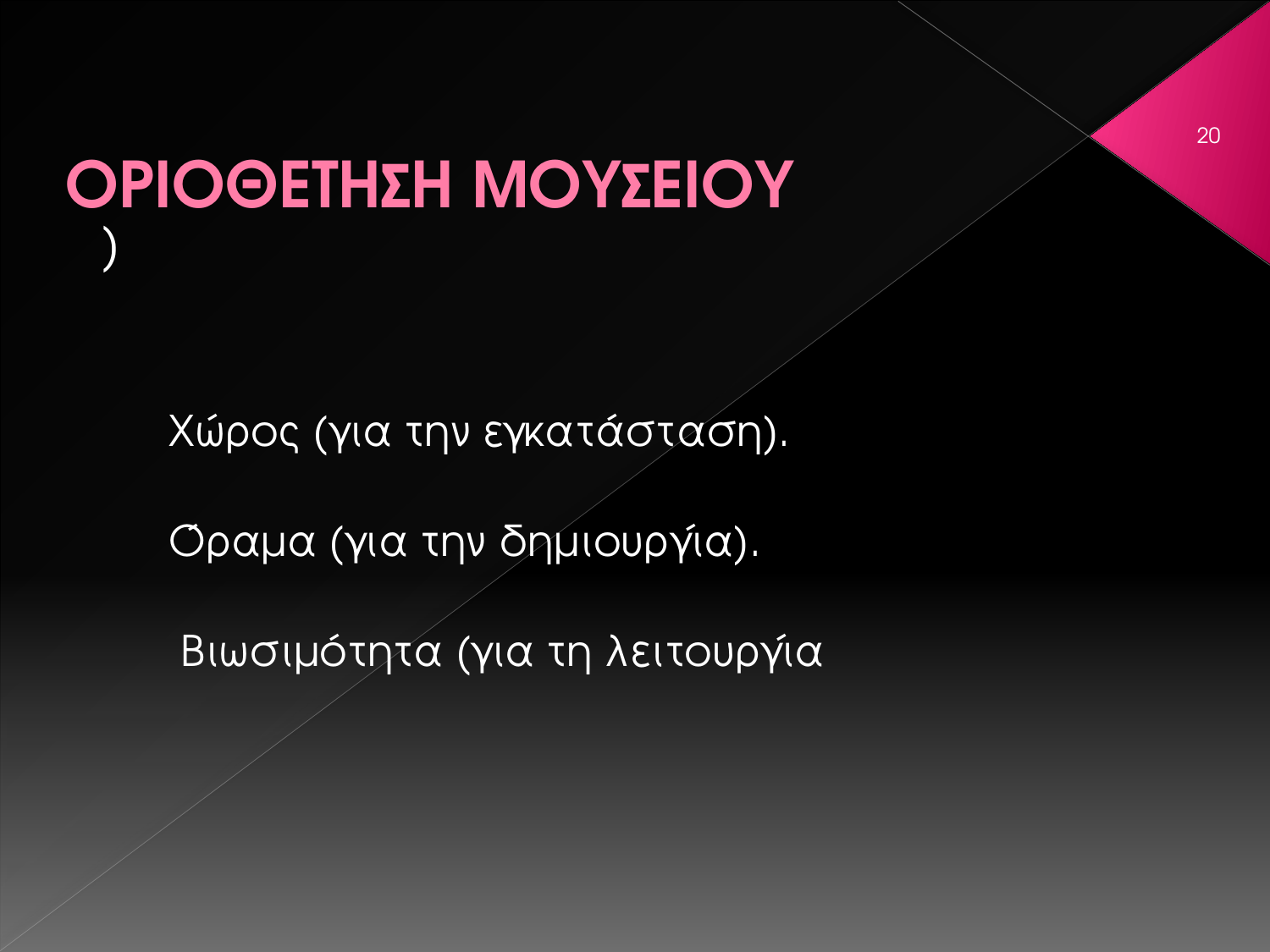

# ΟΡΙΟΘΕΤΗΣΗ ΜΟΥΣΕΙΟΥ
20
)
Χώρος (για την εγκατάσταση).
Όραμα (για την δημιουργία).
 Βιωσιμότητα (για τη λειτουργία